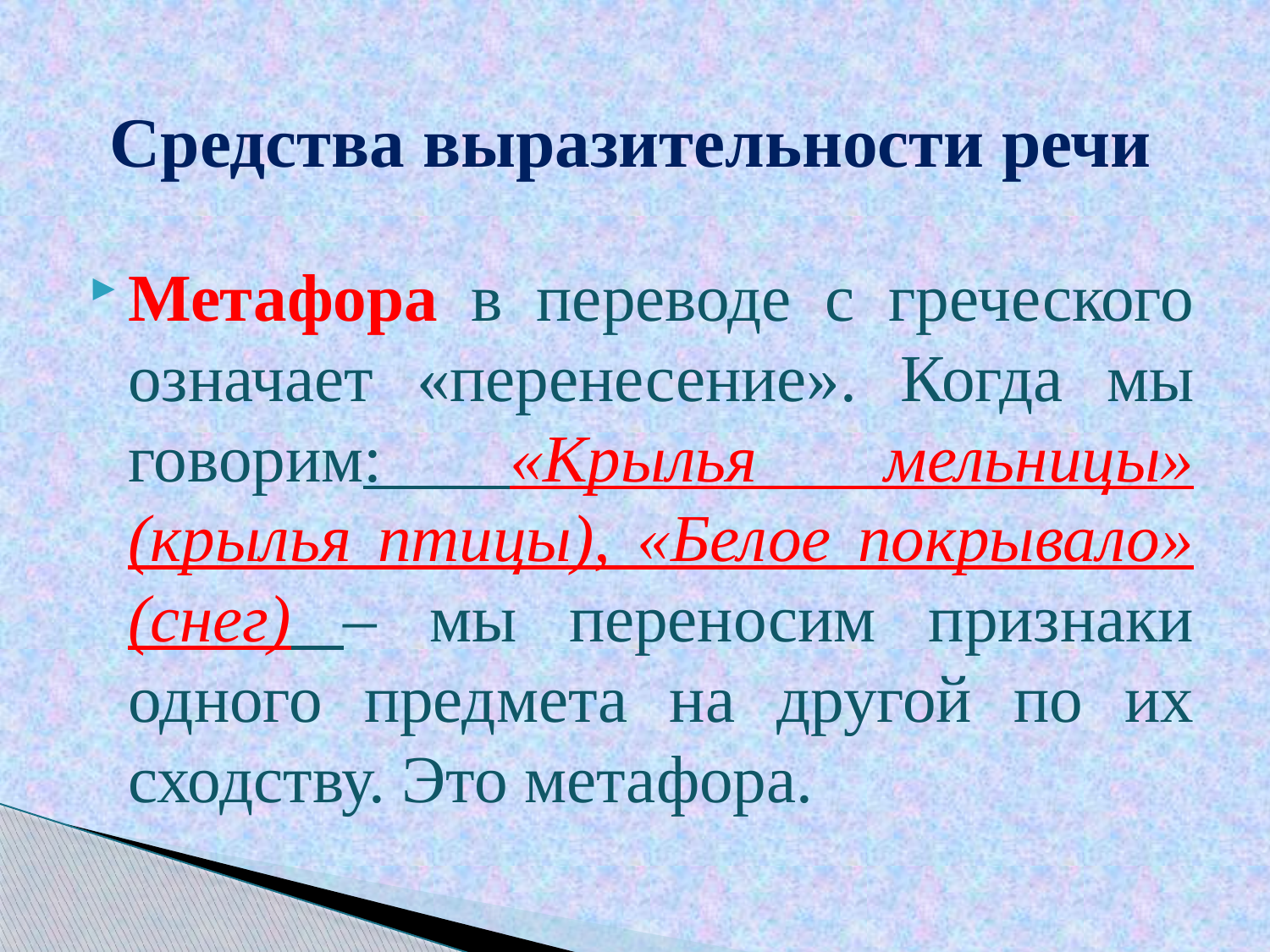

# Средства выразительности речи
Метафора в переводе с греческого означает «перенесение». Когда мы говорим: «Крылья мельницы» (крылья птицы), «Белое покрывало» (снег) – мы переносим признаки одного предмета на другой по их сходству. Это метафора.